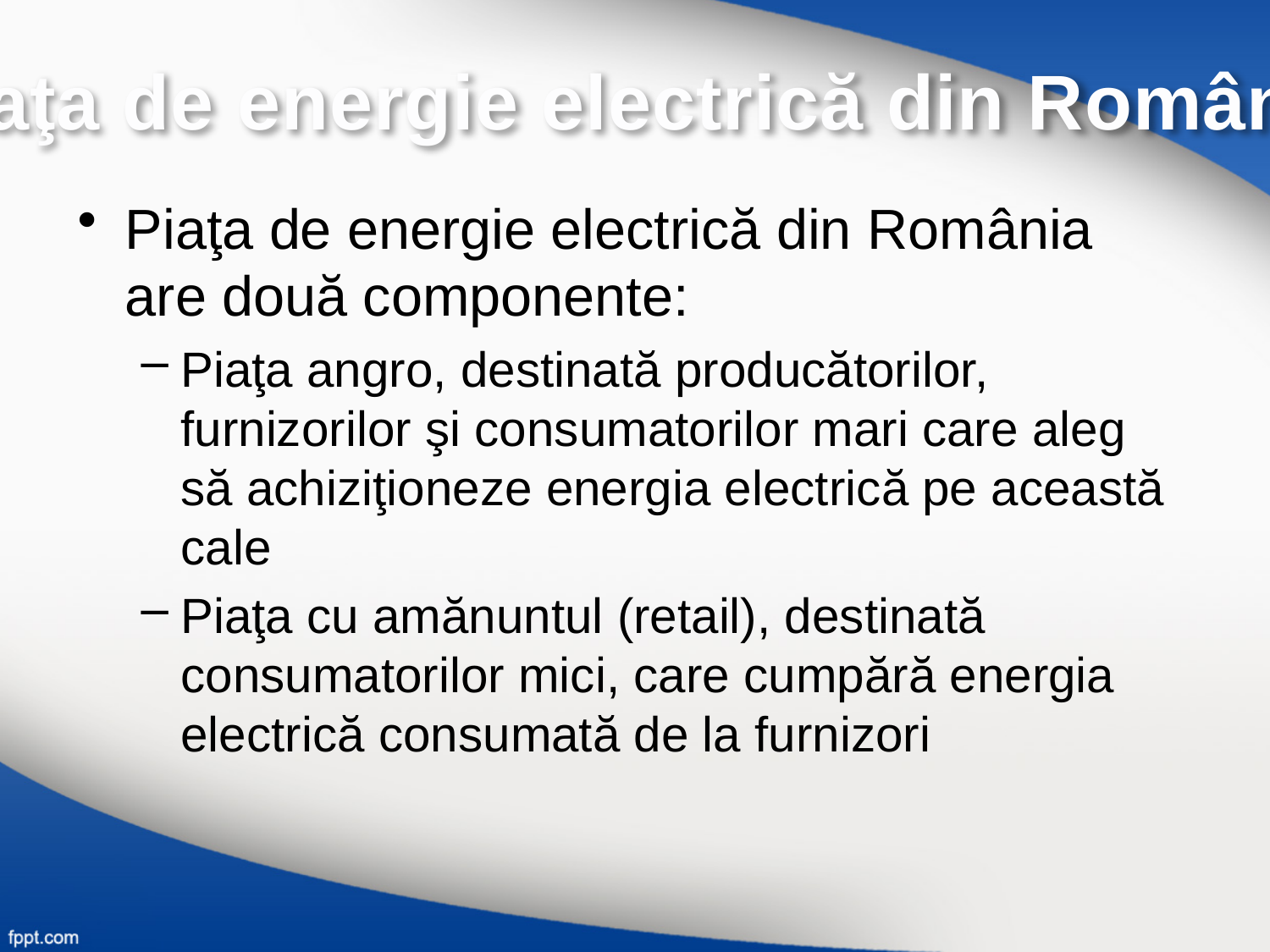

Piaţa de energie electrică din România
Piaţa de energie electrică din România are două componente:
Piaţa angro, destinată producătorilor, furnizorilor şi consumatorilor mari care aleg să achiziţioneze energia electrică pe această cale
Piaţa cu amănuntul (retail), destinată consumatorilor mici, care cumpără energia electrică consumată de la furnizori